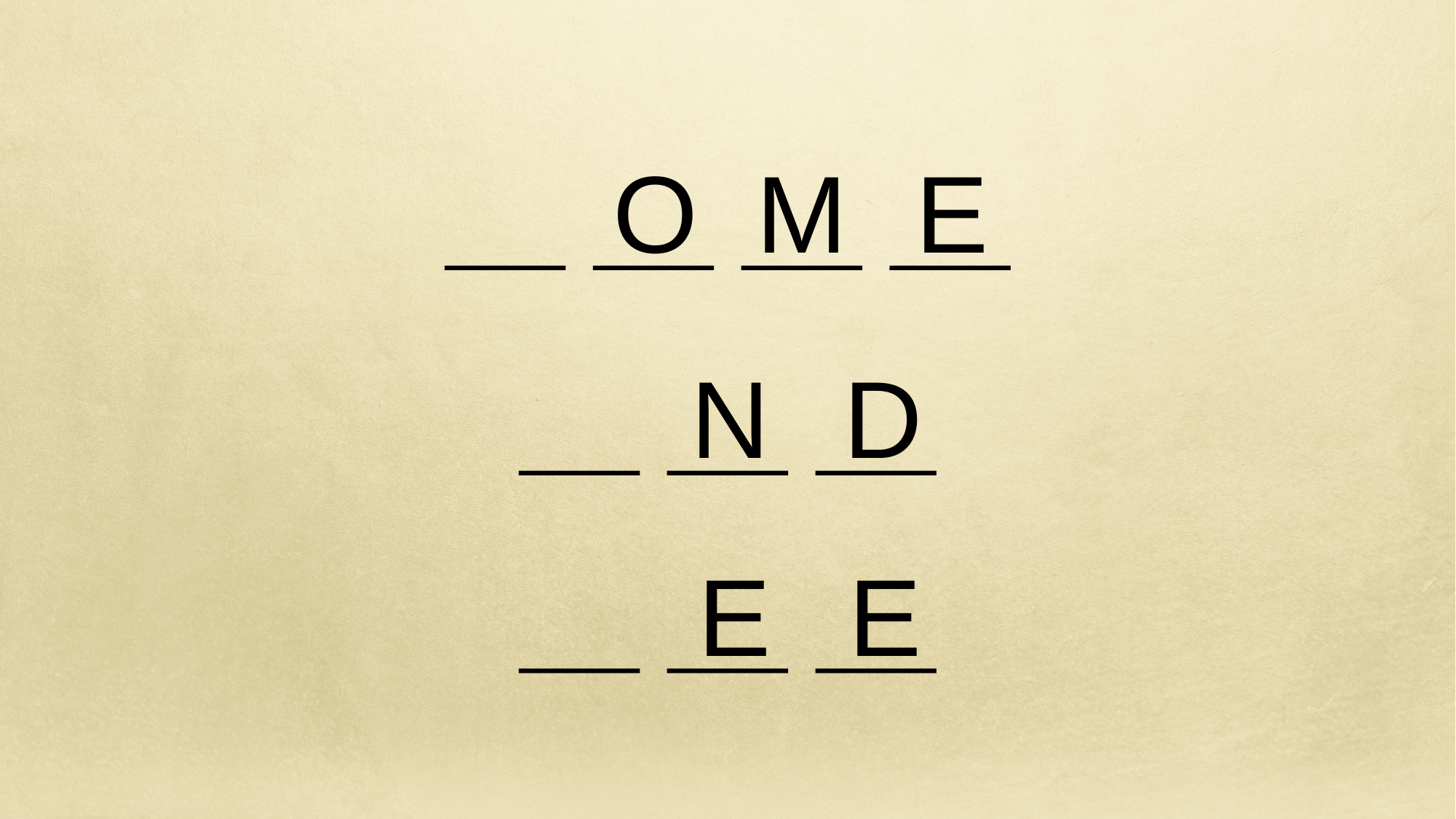

O
M
E

N
D

E
E